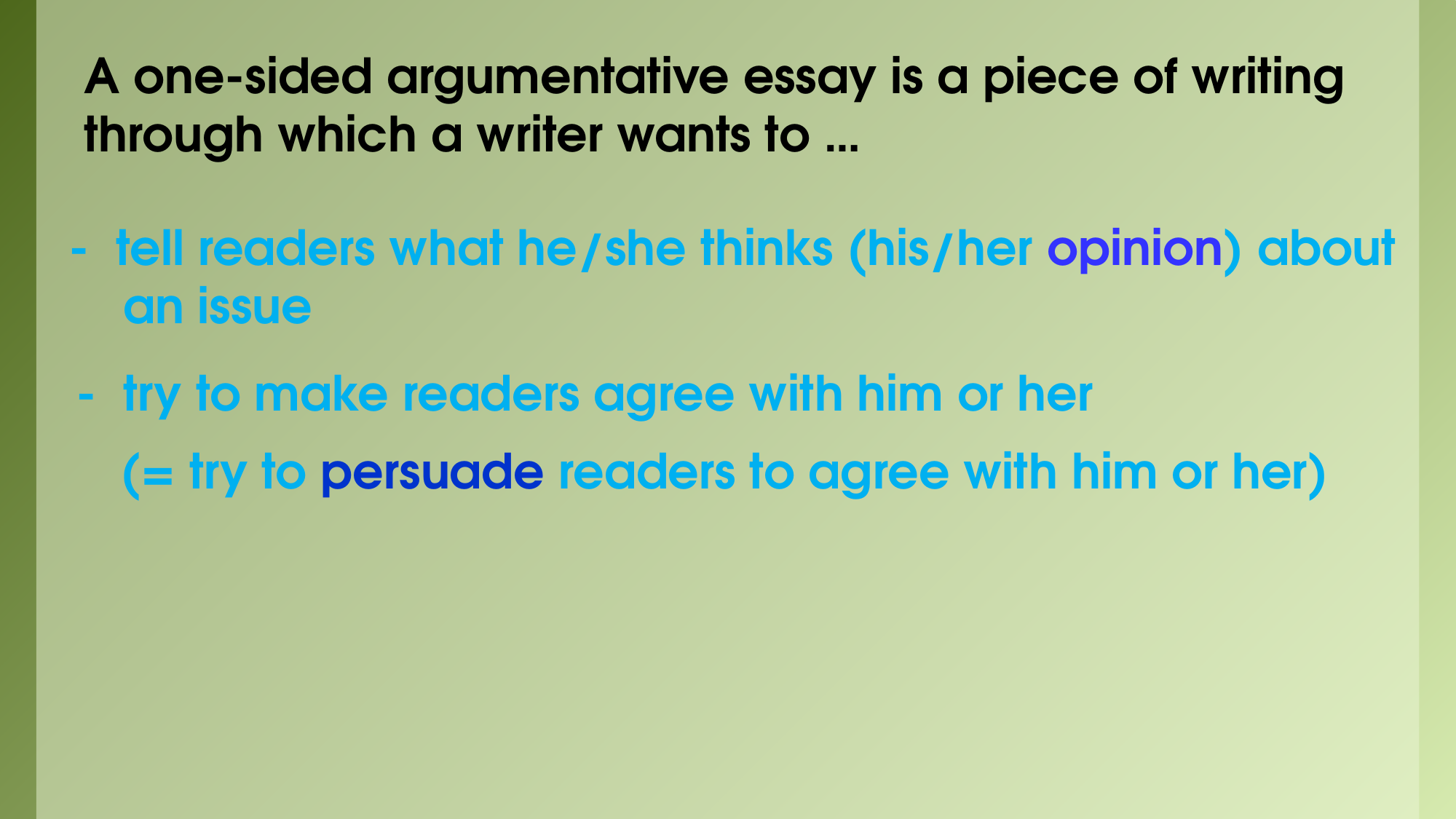

A one-sided argumentative essay is a piece of writing
through which a writer wants to …
-  tell readers what he/she thinks (his/her opinion) about
    an issue
-  try to make readers agree with him or her
    (= try to persuade readers to agree with him or her)